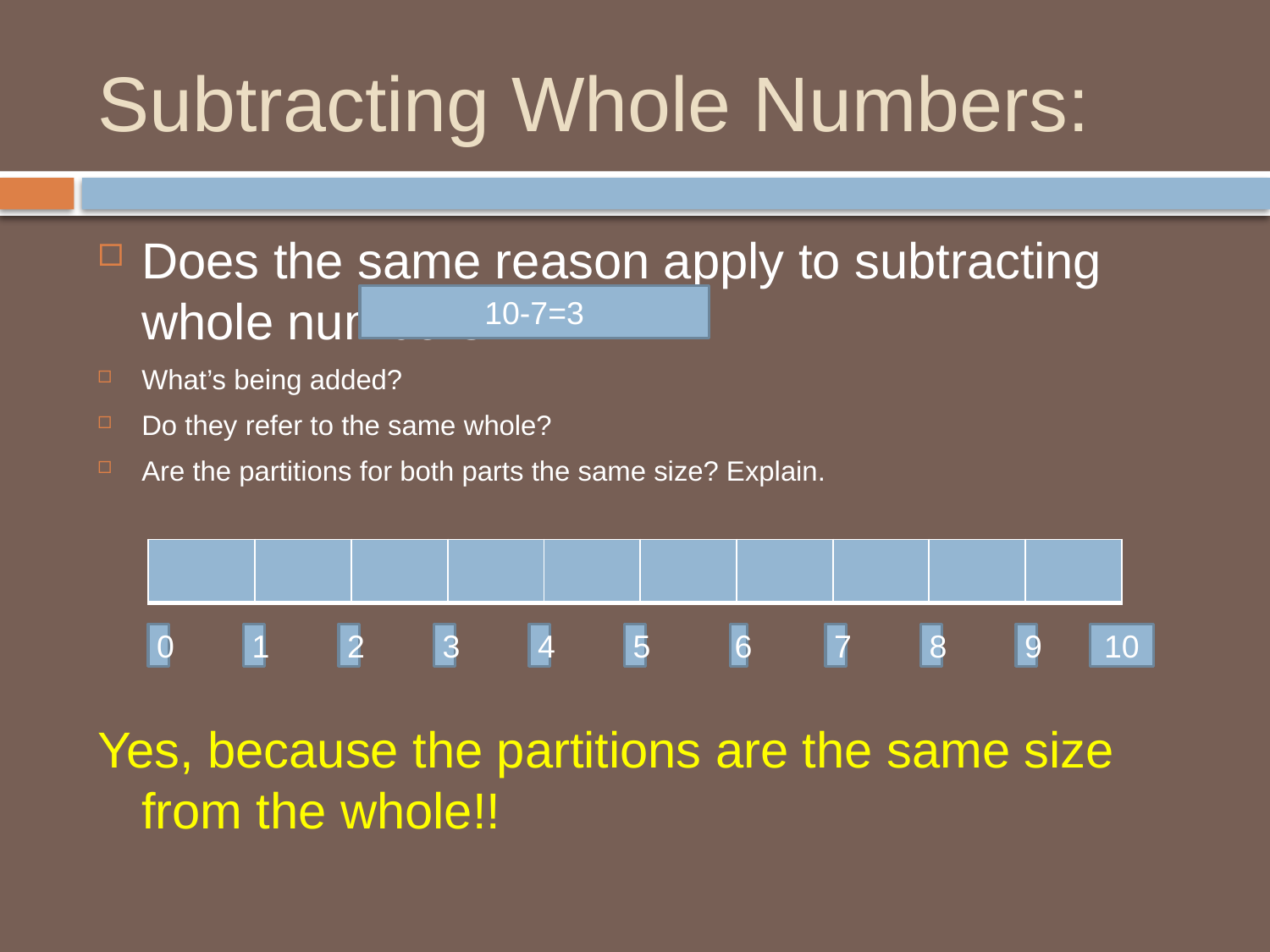

# Subtracting Whole Numbers:
Does the same reason apply to subtracting whole numbers?
What’s being added?
Do they refer to the same whole?
Are the partitions for both parts the same size? Explain.

Yes, because the partitions are the same size from the whole!!
10-7=3
|  |  |  |  |  |  |  |  |  |  |
| --- | --- | --- | --- | --- | --- | --- | --- | --- | --- |
0
1
2
3
4
5
6
7
8
9
10